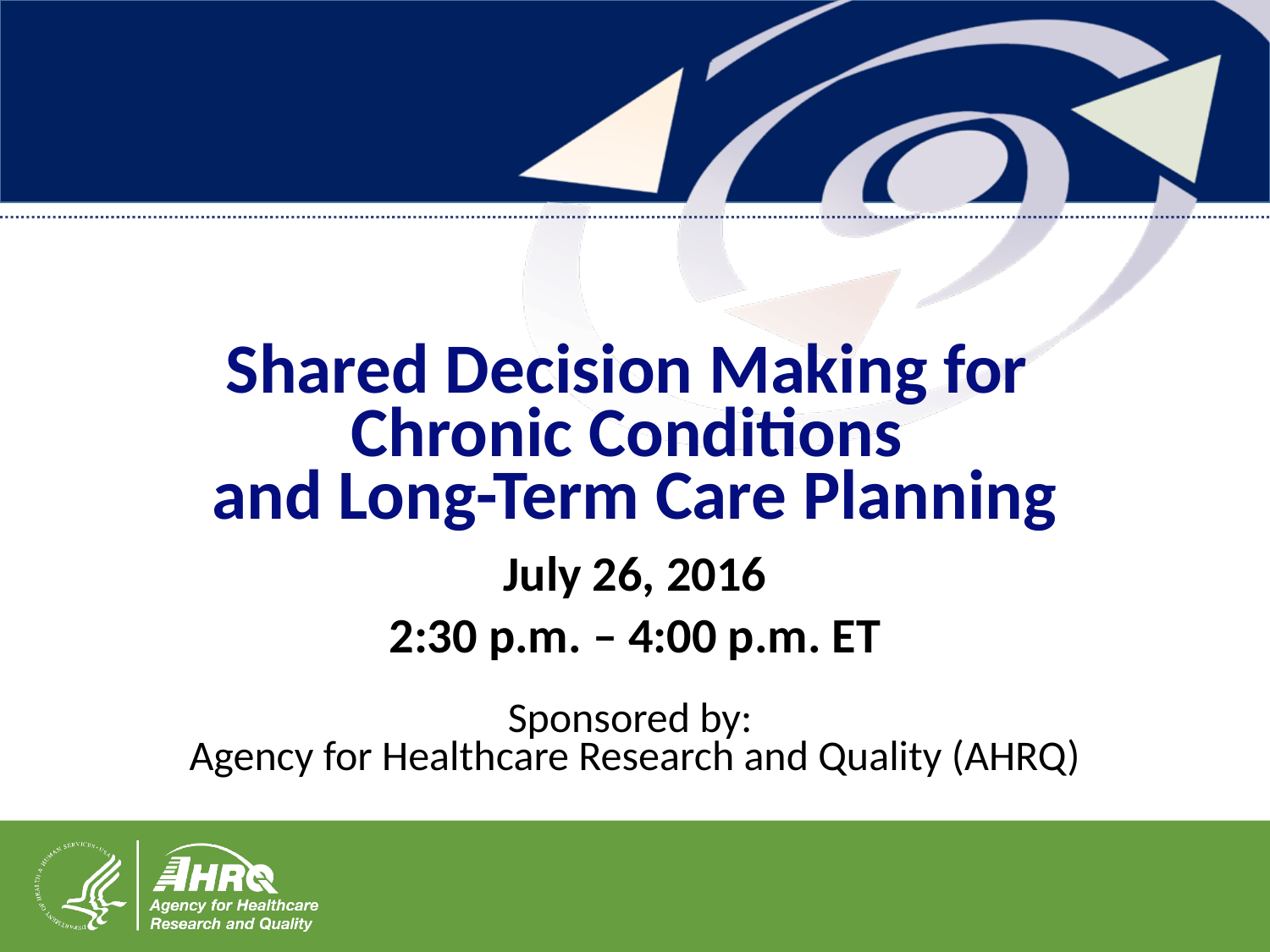

# Shared Decision Making for Chronic Conditions and Long-Term Care Planning
July 26, 2016
2:30 p.m. – 4:00 p.m. ET

Sponsored by:
Agency for Healthcare Research and Quality (AHRQ)